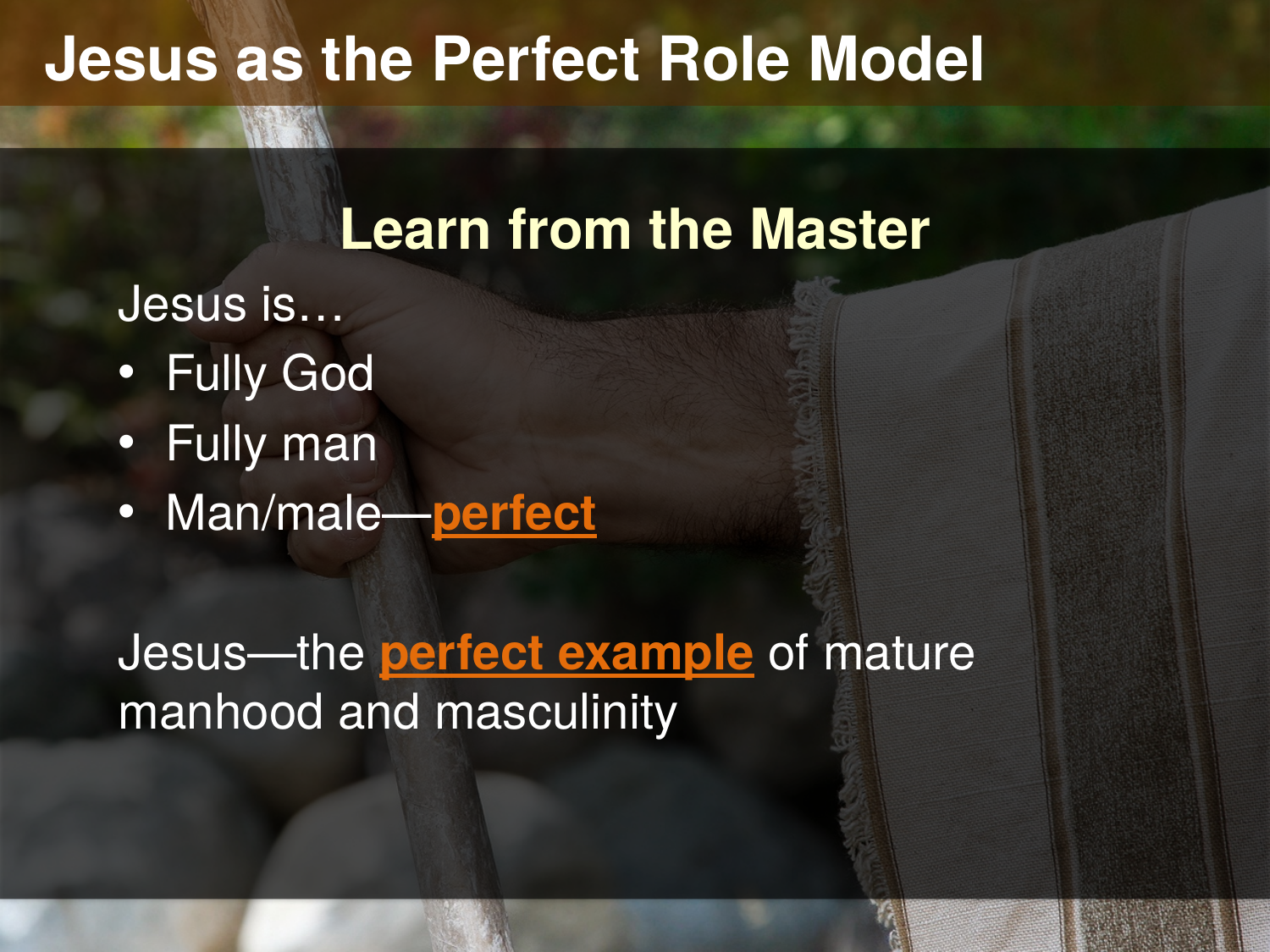

Jesus as the Perfect Role Model

Learn from the Master
Jesus is…
Fully God
Fully man
Man/male—perfect

Jesus—the perfect example of mature manhood and masculinity